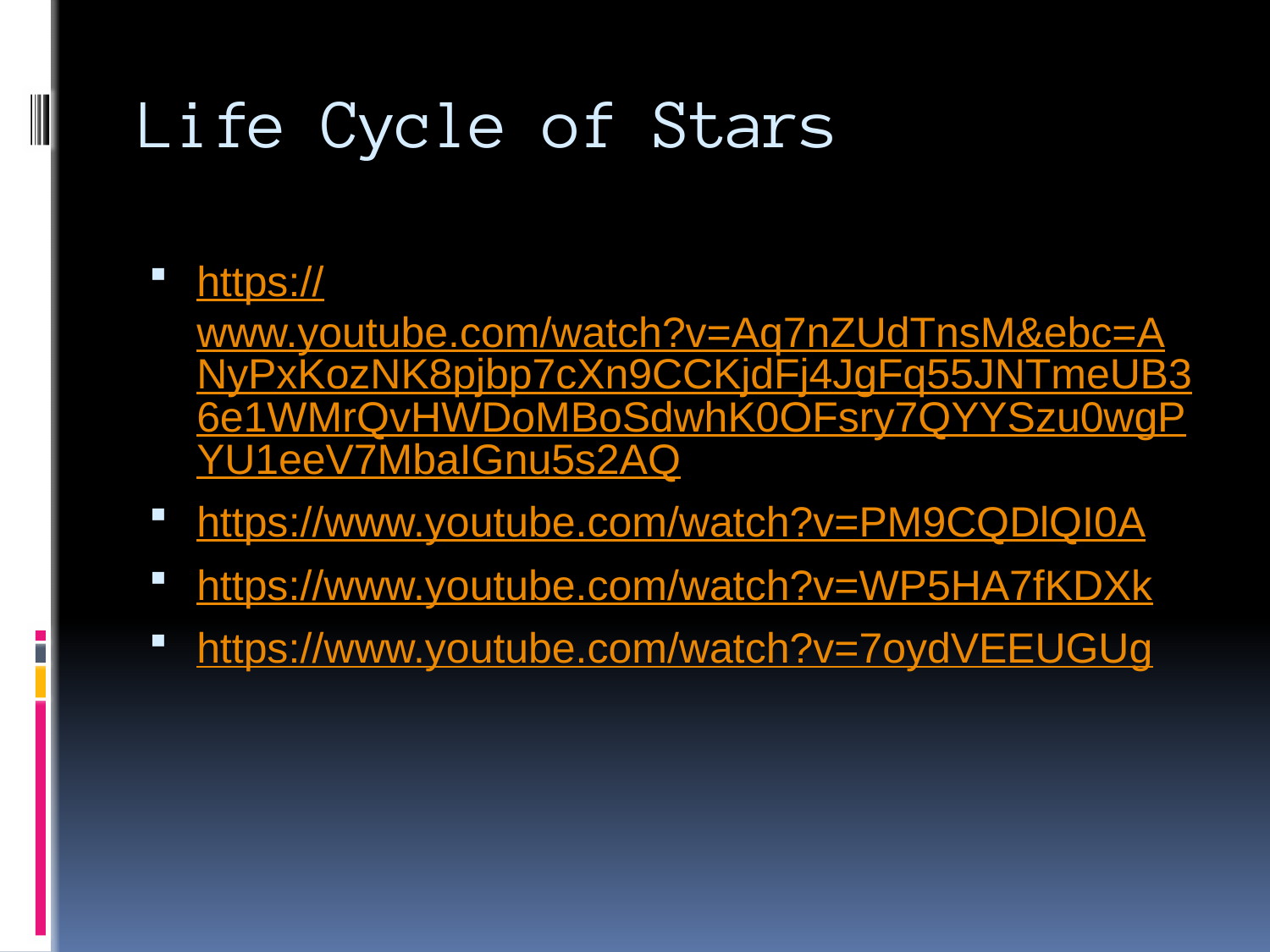

# Life Cycle of Stars
https://www.youtube.com/watch?v=Aq7nZUdTnsM&ebc=ANyPxKozNK8pjbp7cXn9CCKjdFj4JgFq55JNTmeUB36e1WMrQvHWDoMBoSdwhK0OFsry7QYYSzu0wgPYU1eeV7MbaIGnu5s2AQ
https://www.youtube.com/watch?v=PM9CQDlQI0A
https://www.youtube.com/watch?v=WP5HA7fKDXk
https://www.youtube.com/watch?v=7oydVEEUGUg